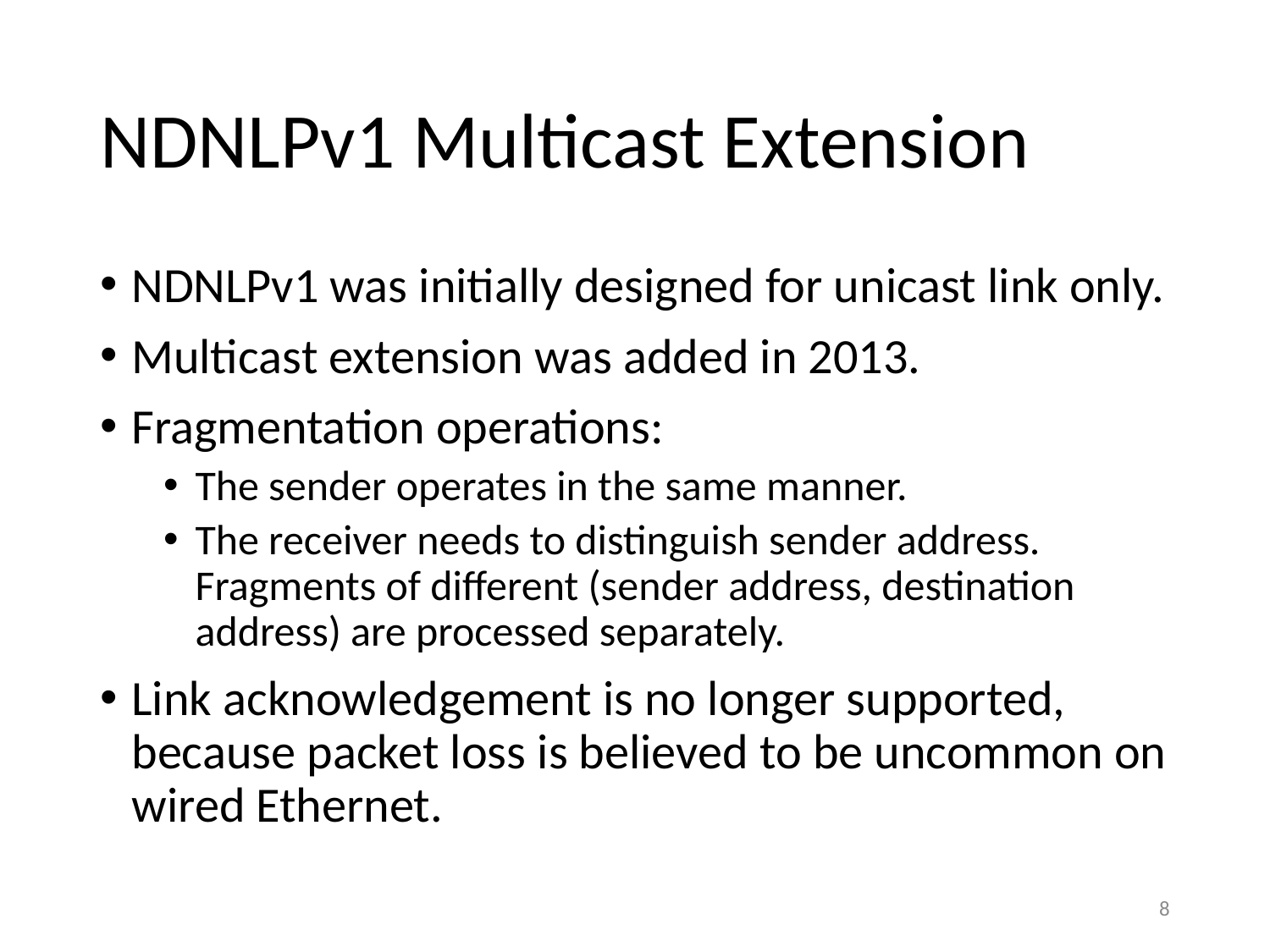

# NDNLPv1 Multicast Extension
NDNLPv1 was initially designed for unicast link only.
Multicast extension was added in 2013.
Fragmentation operations:
The sender operates in the same manner.
The receiver needs to distinguish sender address. Fragments of different (sender address, destination address) are processed separately.
Link acknowledgement is no longer supported, because packet loss is believed to be uncommon on wired Ethernet.
8